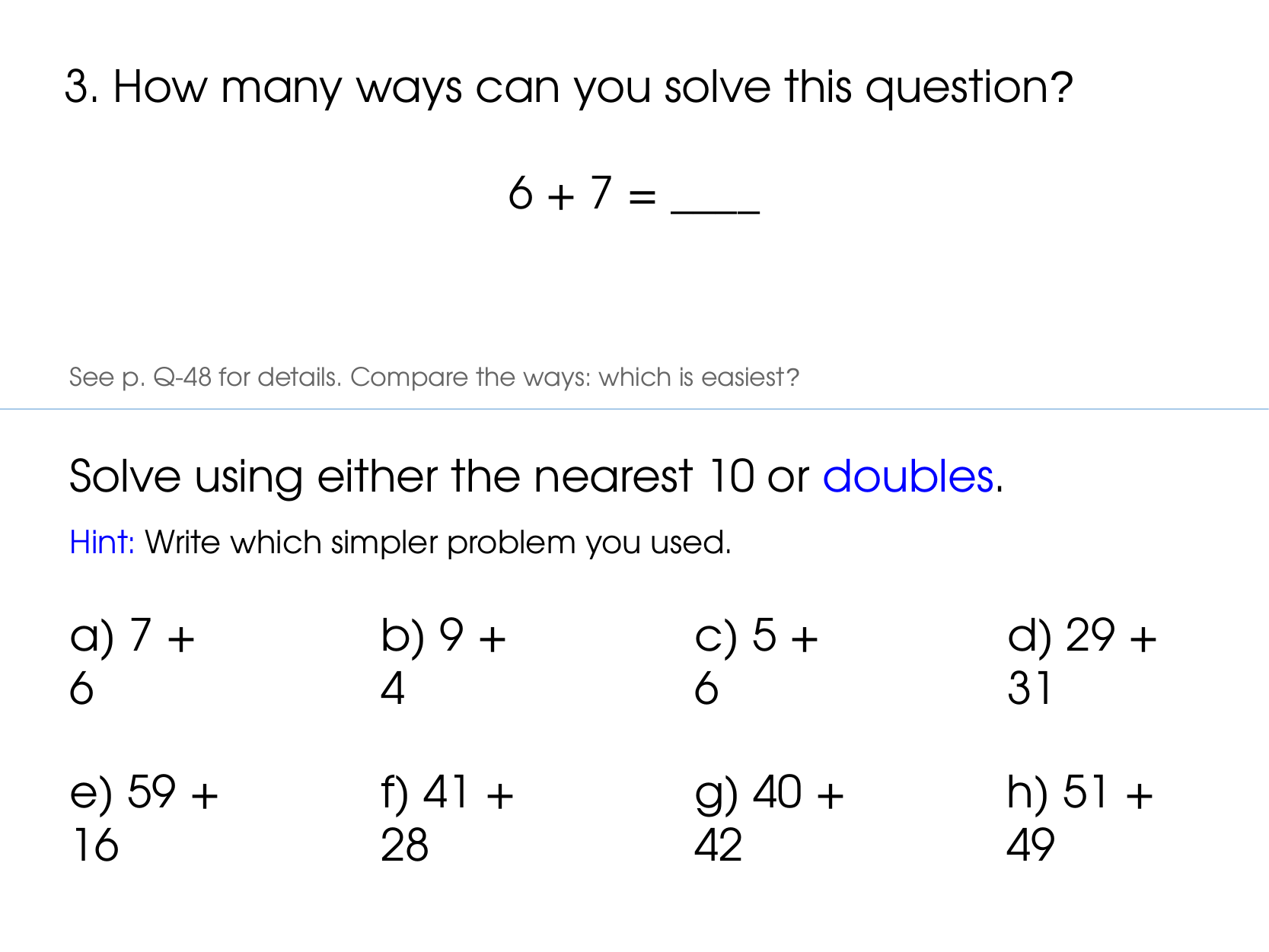

3. How many ways can you solve this question?

6 + 7 = ____
See p. Q-48 for details. Compare the ways: which is easiest?
Solve using either the nearest 10 or doubles.
Hint: Write which simpler problem you used.
a) 7 + 6
b) 9 + 4
c) 5 + 6
d) 29 + 31
e) 59 + 16
f) 41 + 28
g) 40 + 42
h) 51 + 49